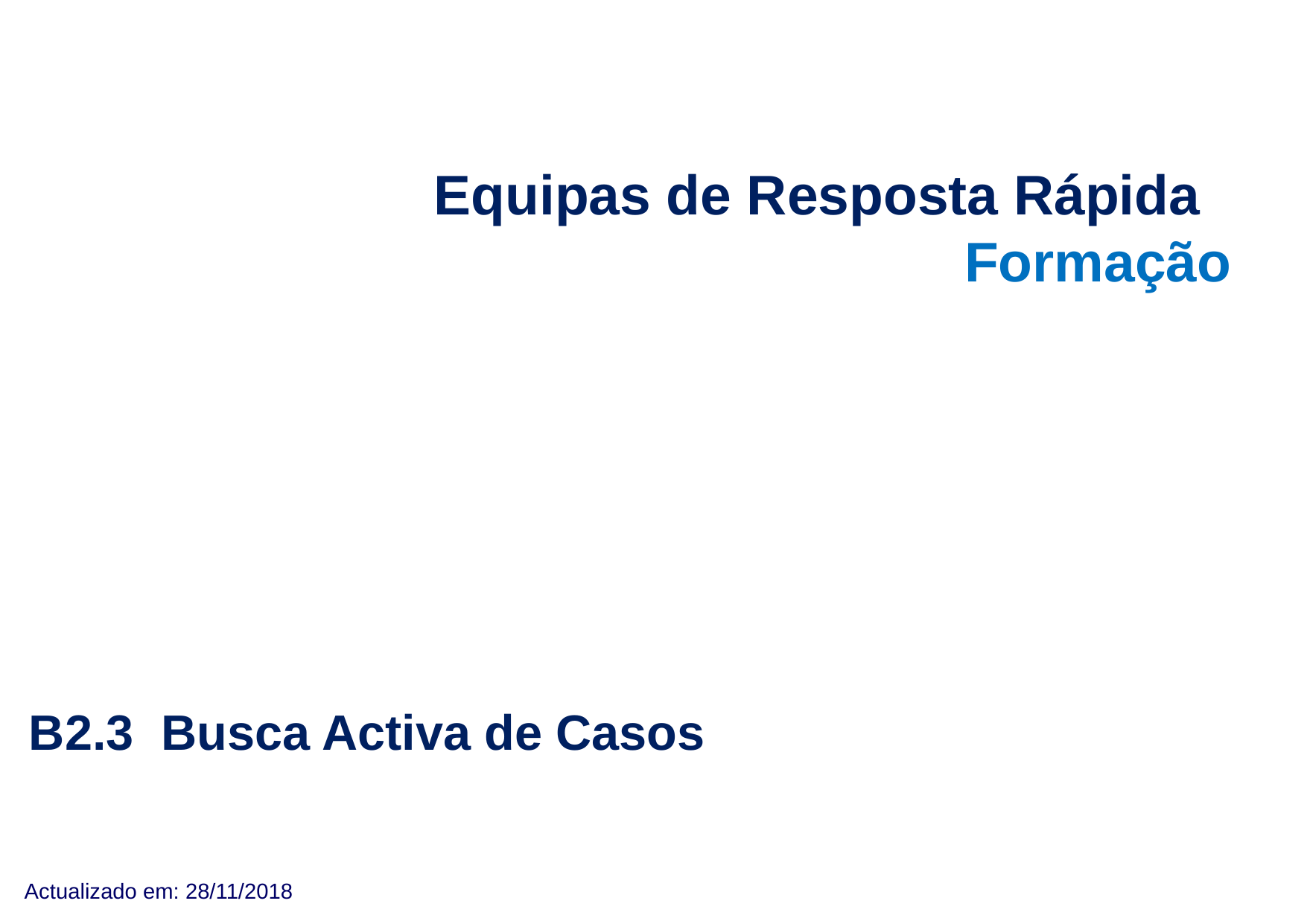

Equipas de Resposta Rápida
Formação

B2.3  Busca Activa de Casos
Actualizado em: 28/11/2018